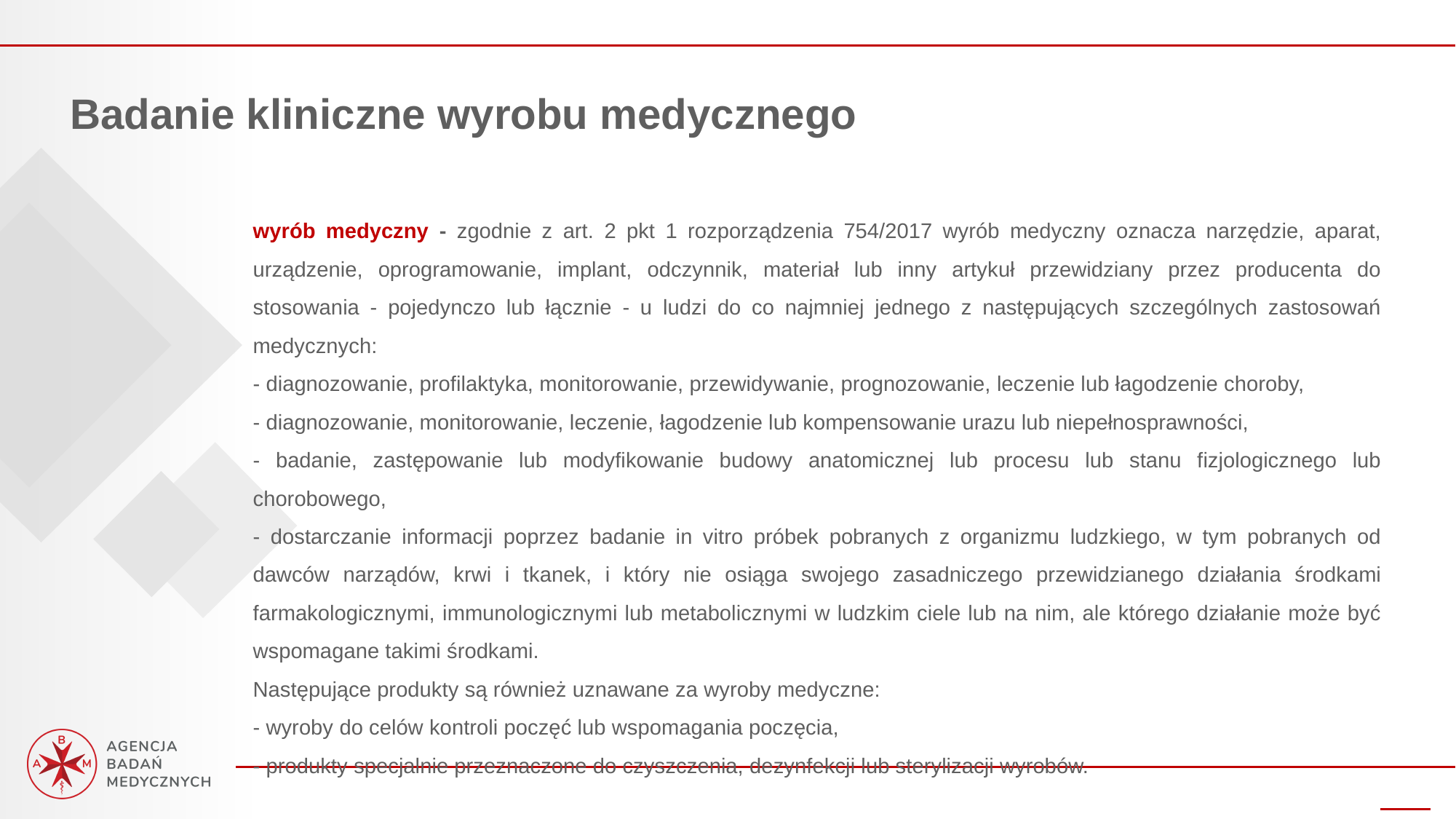

Badanie kliniczne wyrobu medycznego

wyrób medyczny - zgodnie z art. 2 pkt 1 rozporządzenia 754/2017 wyrób medyczny oznacza narzędzie, aparat, urządzenie, oprogramowanie, implant, odczynnik, materiał lub inny artykuł przewidziany przez producenta do stosowania - pojedynczo lub łącznie - u ludzi do co najmniej jednego z następujących szczególnych zastosowań medycznych:
- diagnozowanie, profilaktyka, monitorowanie, przewidywanie, prognozowanie, leczenie lub łagodzenie choroby,
- diagnozowanie, monitorowanie, leczenie, łagodzenie lub kompensowanie urazu lub niepełnosprawności,
- badanie, zastępowanie lub modyfikowanie budowy anatomicznej lub procesu lub stanu fizjologicznego lub chorobowego,
- dostarczanie informacji poprzez badanie in vitro próbek pobranych z organizmu ludzkiego, w tym pobranych od dawców narządów, krwi i tkanek, i który nie osiąga swojego zasadniczego przewidzianego działania środkami farmakologicznymi, immunologicznymi lub metabolicznymi w ludzkim ciele lub na nim, ale którego działanie może być wspomagane takimi środkami.
Następujące produkty są również uznawane za wyroby medyczne:
- wyroby do celów kontroli poczęć lub wspomagania poczęcia,
- produkty specjalnie przeznaczone do czyszczenia, dezynfekcji lub sterylizacji wyrobów.